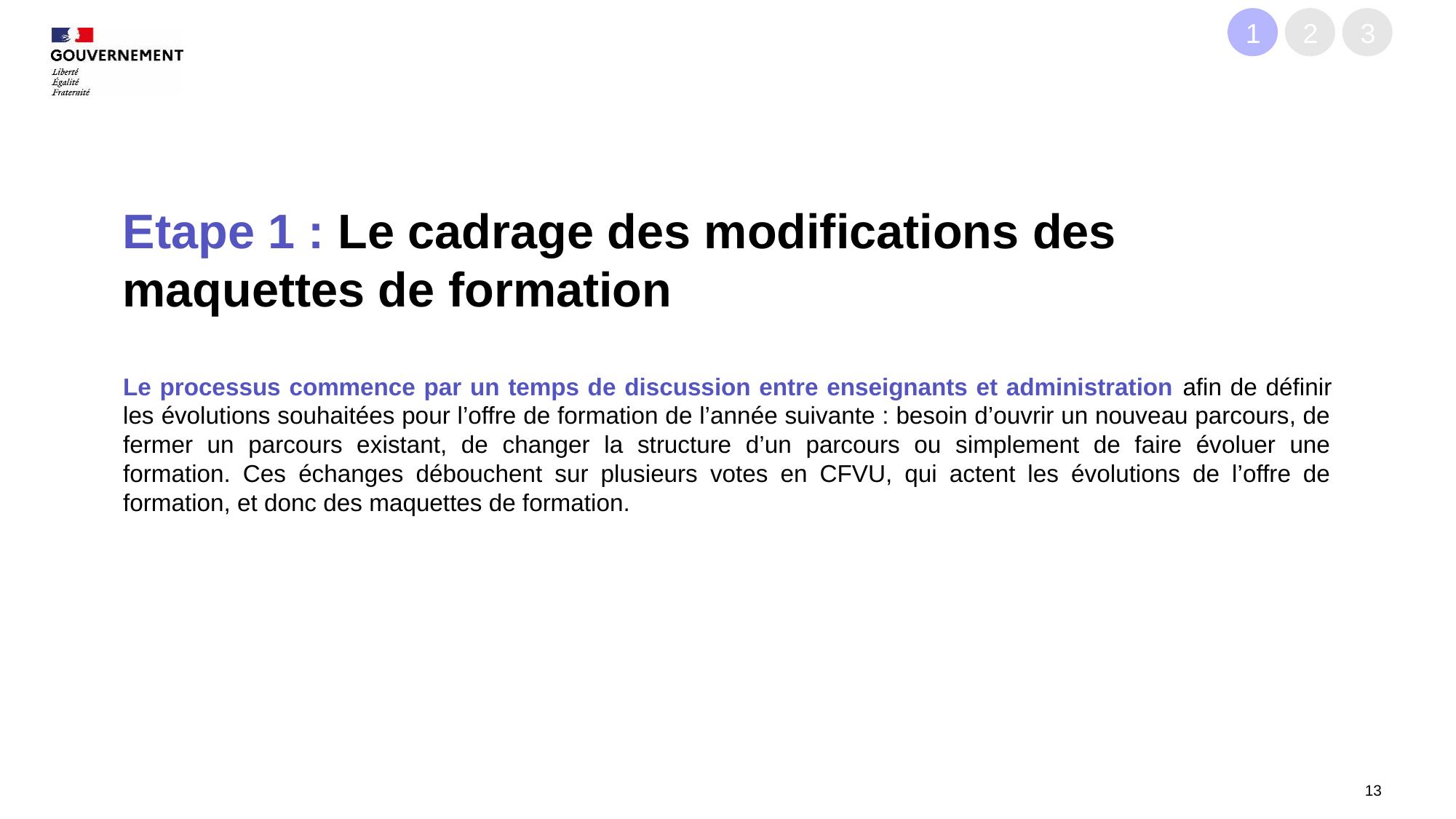

1
2
3
Etape 1 : Le cadrage des modifications des maquettes de formation
Le processus commence par un temps de discussion entre enseignants et administration afin de définir les évolutions souhaitées pour l’offre de formation de l’année suivante : besoin d’ouvrir un nouveau parcours, de fermer un parcours existant, de changer la structure d’un parcours ou simplement de faire évoluer une formation. Ces échanges débouchent sur plusieurs votes en CFVU, qui actent les évolutions de l’offre de formation, et donc des maquettes de formation.
13